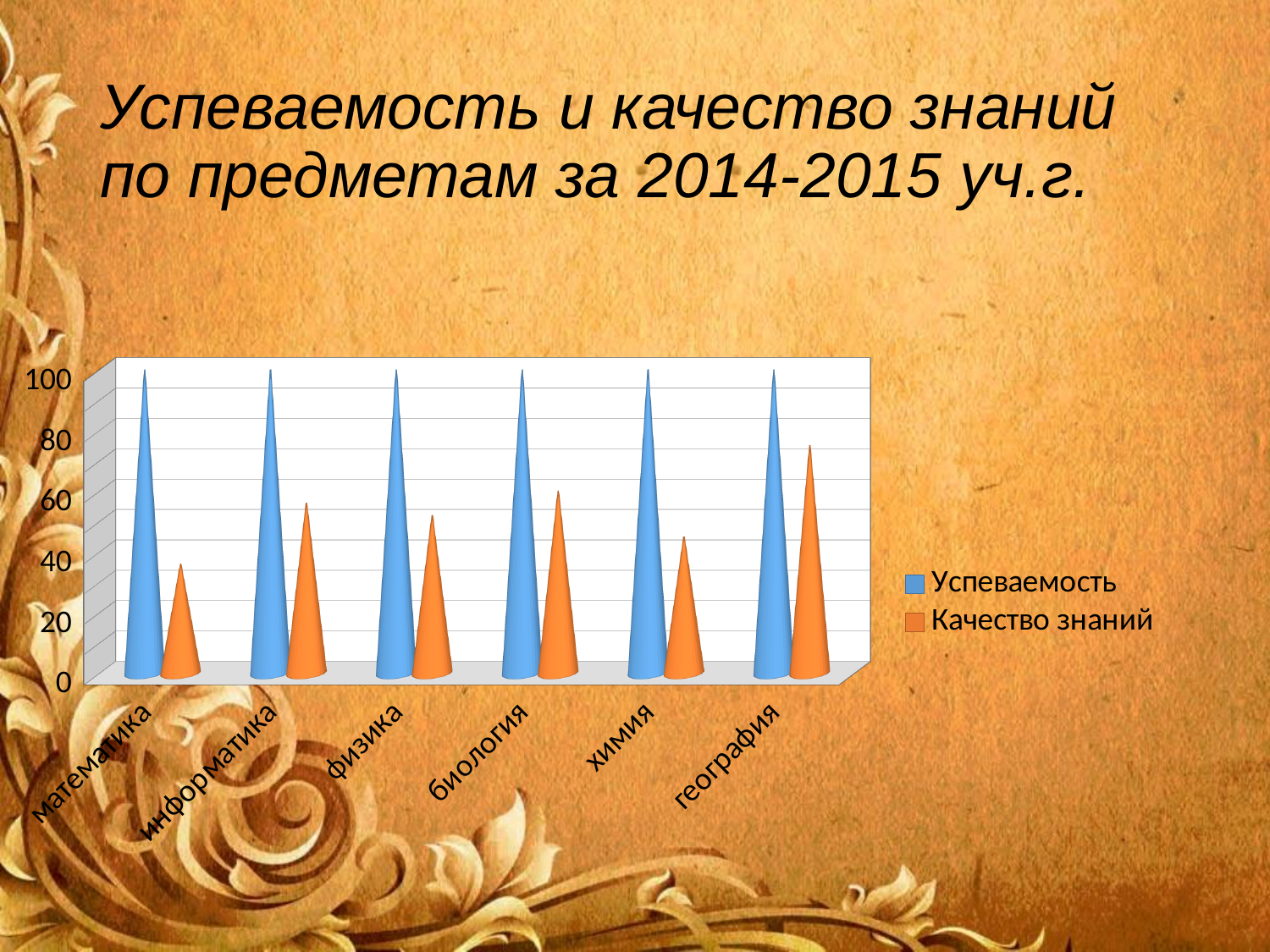

# Успеваемость и качество знаний по предметам за 2014-2015 уч.г.

[unsupported chart]